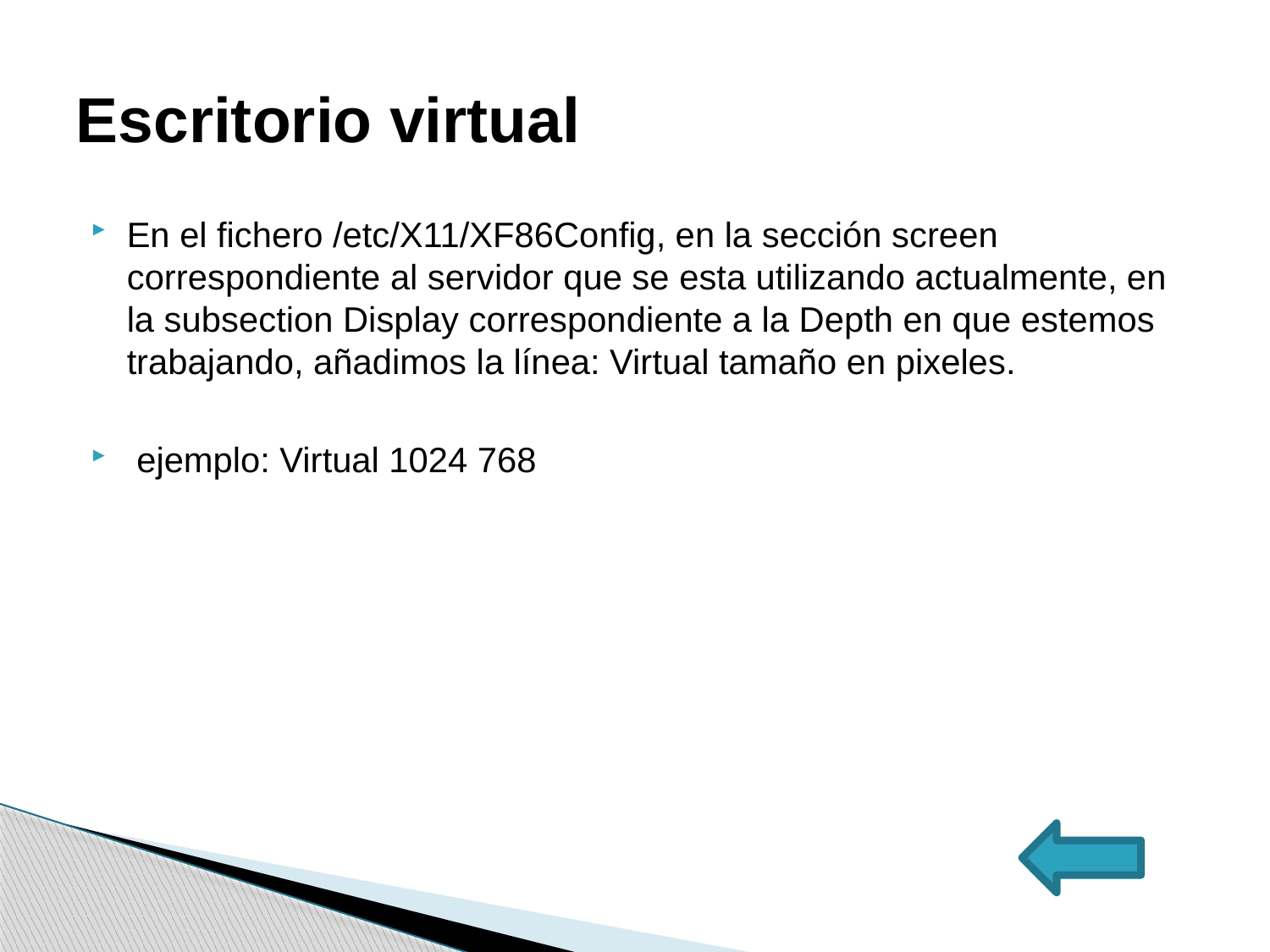

# Escritorio virtual
En el fichero /etc/X11/XF86Config, en la sección screen correspondiente al servidor que se esta utilizando actualmente, en la subsection Display correspondiente a la Depth en que estemos trabajando, añadimos la línea: Virtual tamaño en pixeles.

 ejemplo: Virtual 1024 768